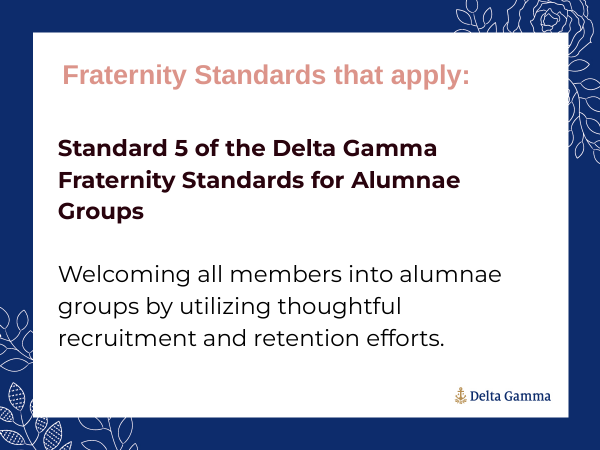

Fraternity Standards that apply:
Standard 5 of the Delta Gamma Fraternity Standards for Alumnae Groups

Welcoming all members into alumnae groups by utilizing thoughtful recruitment and retention efforts.